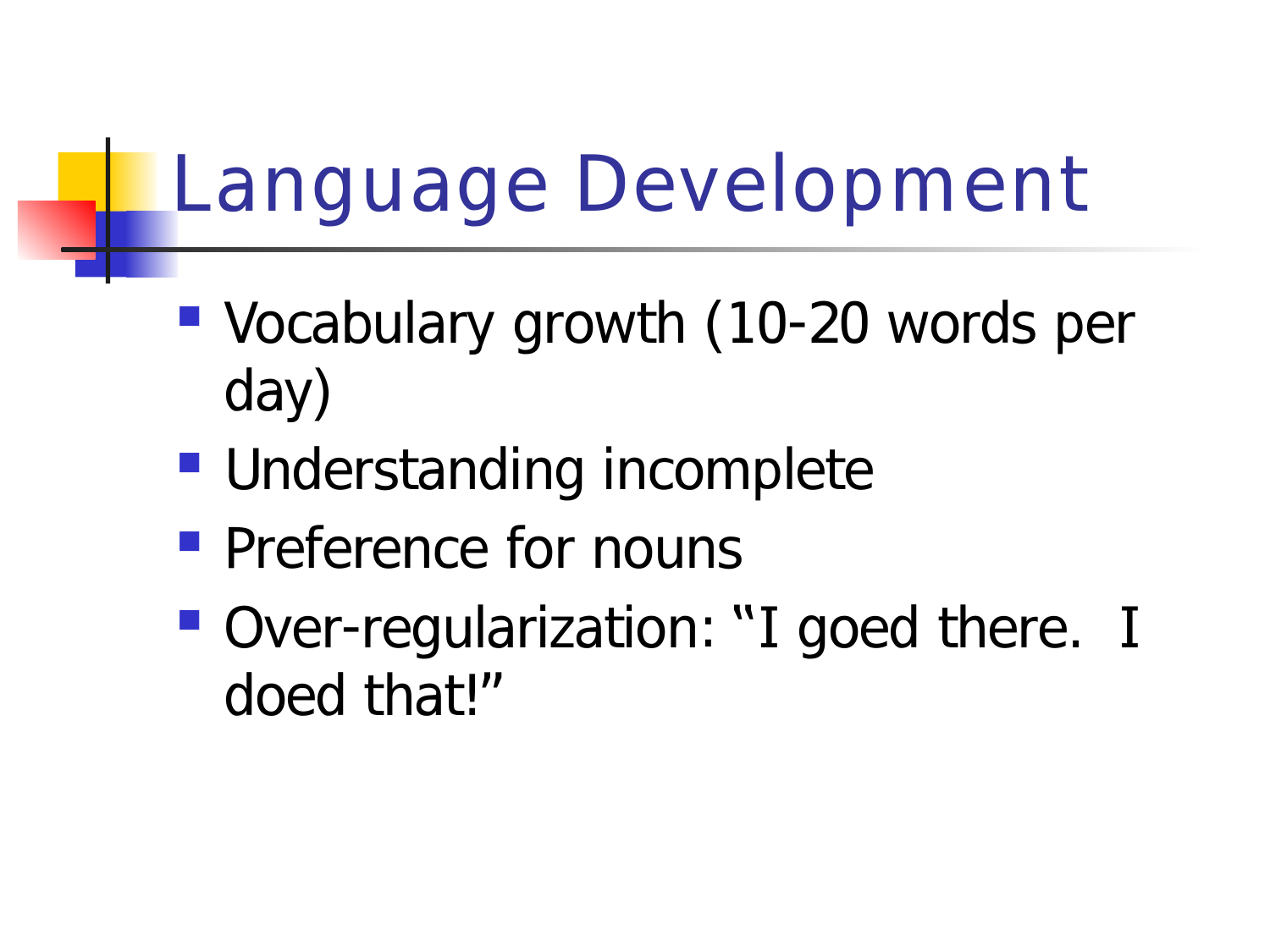

# Language Development
Vocabulary growth (10-20 words per day)
Understanding incomplete
Preference for nouns
Over-regularization: “I goed there.  I doed that!”